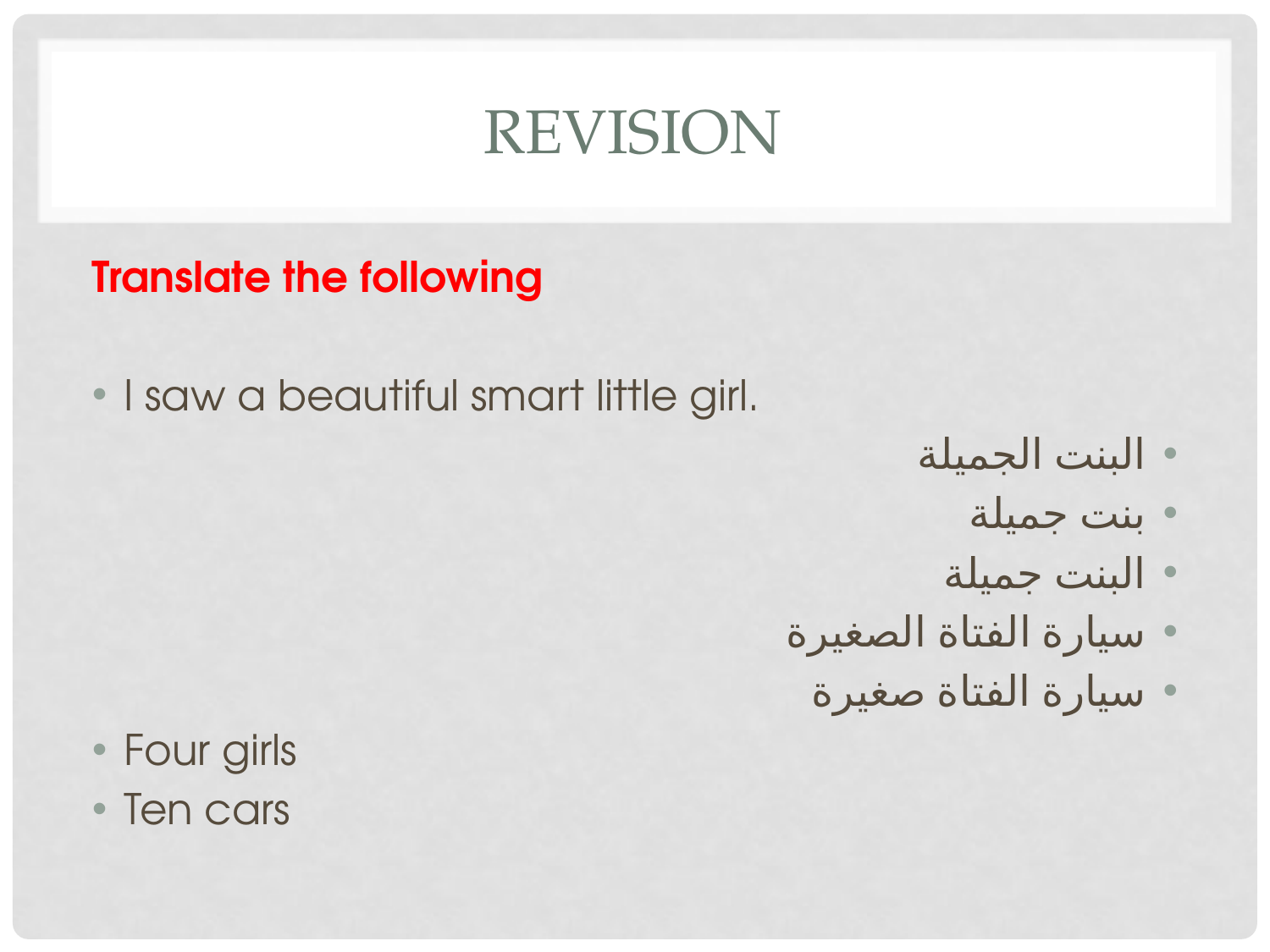

# revision
Translate the following

I saw a beautiful smart little girl.
البنت الجميلة
بنت جميلة
البنت جميلة
سيارة الفتاة الصغيرة
سيارة الفتاة صغيرة
Four girls
Ten cars